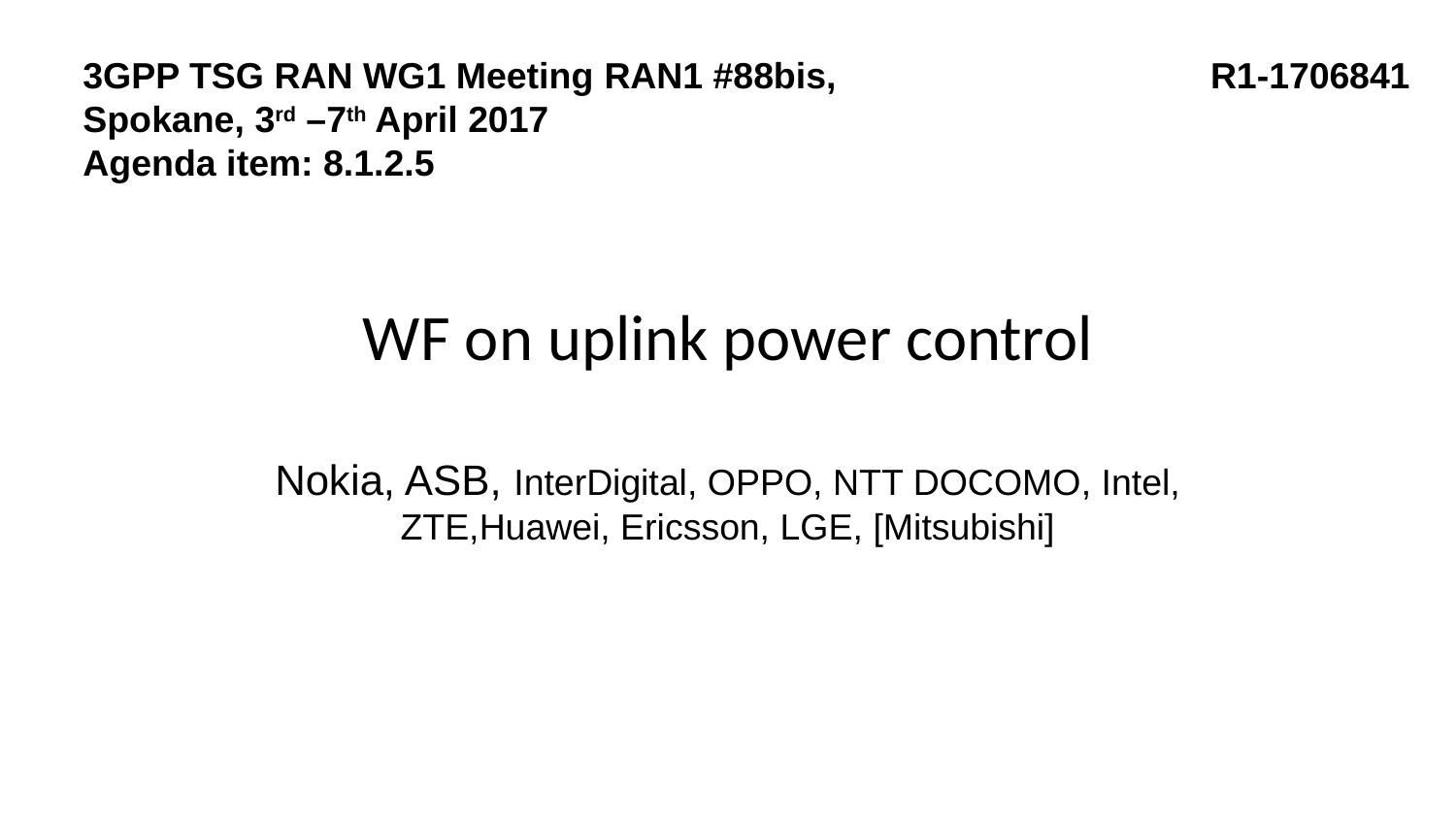

3GPP TSG RAN WG1 Meeting RAN1 #88bis,
Spokane, 3rd –7th April 2017
Agenda item: 8.1.2.5
R1-1706841
WF on uplink power control
Nokia, ASB, InterDigital, OPPO, NTT DOCOMO, Intel, ZTE,Huawei, Ericsson, LGE, [Mitsubishi]